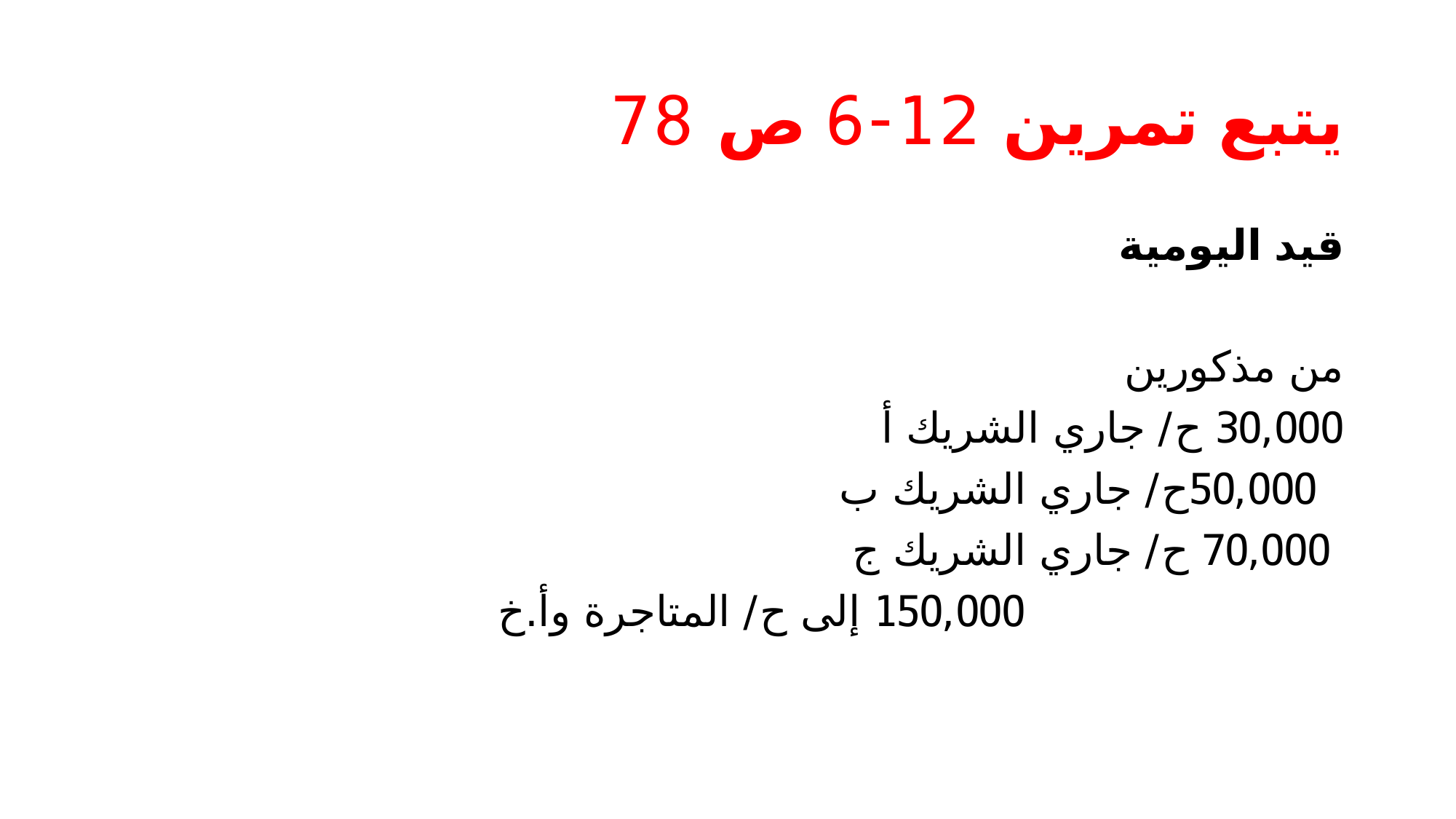

# يتبع تمرين 12-6 ص 78
قيد اليومية

من مذكورين
30,000 ح/ جاري الشريك أ
  50,000ح/ جاري الشريك ب
 70,000 ح/ جاري الشريك ج
                        150,000 إلى ح/ المتاجرة وأ.خ